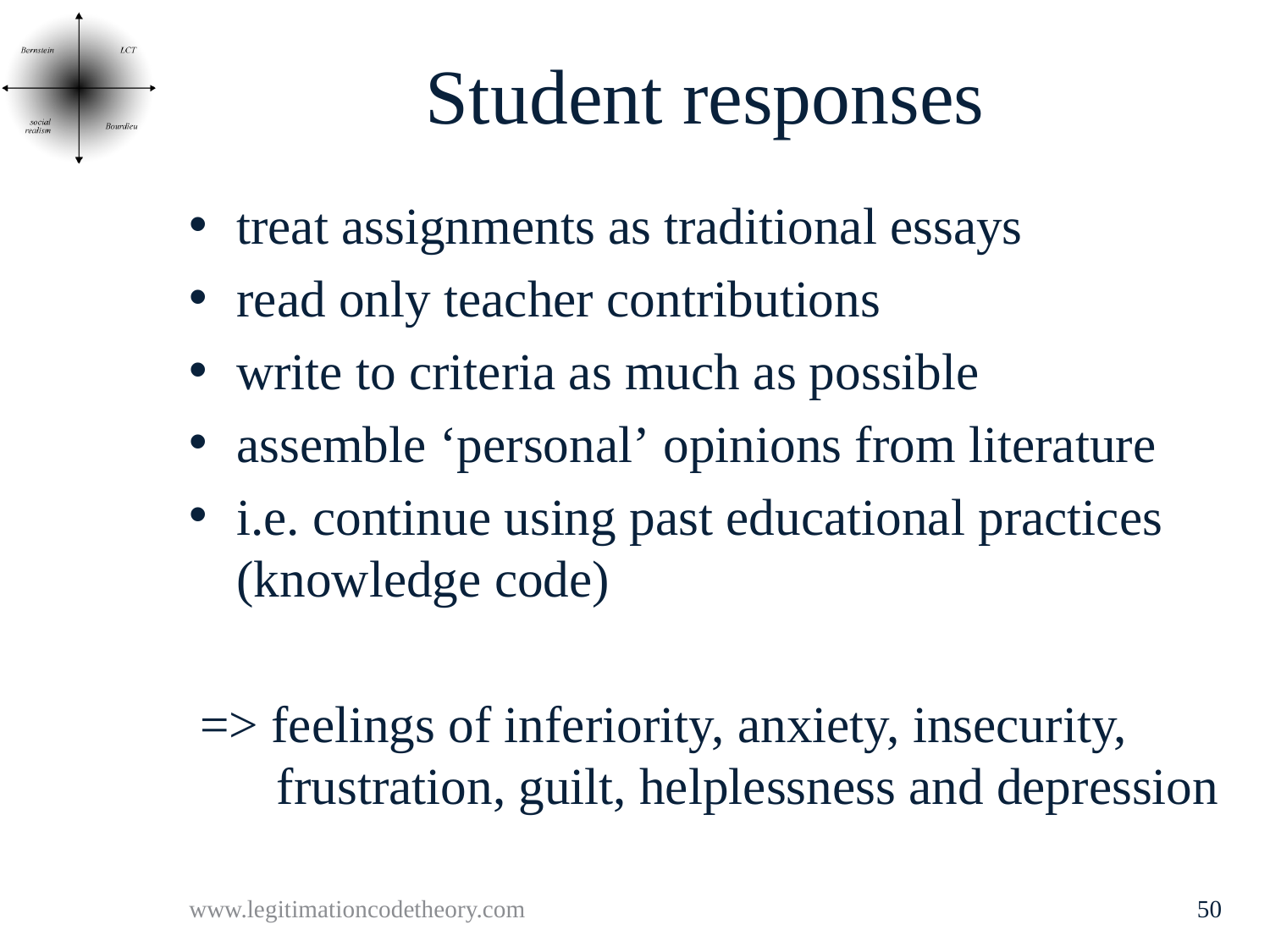

# Student responses

treat assignments as traditional essays
read only teacher contributions
write to criteria as much as possible
assemble ‘personal’ opinions from literature
i.e. continue using past educational practices (knowledge code)

=> feelings of inferiority, anxiety, insecurity, frustration, guilt, helplessness and depression

www.legitimationcodetheory.com
50